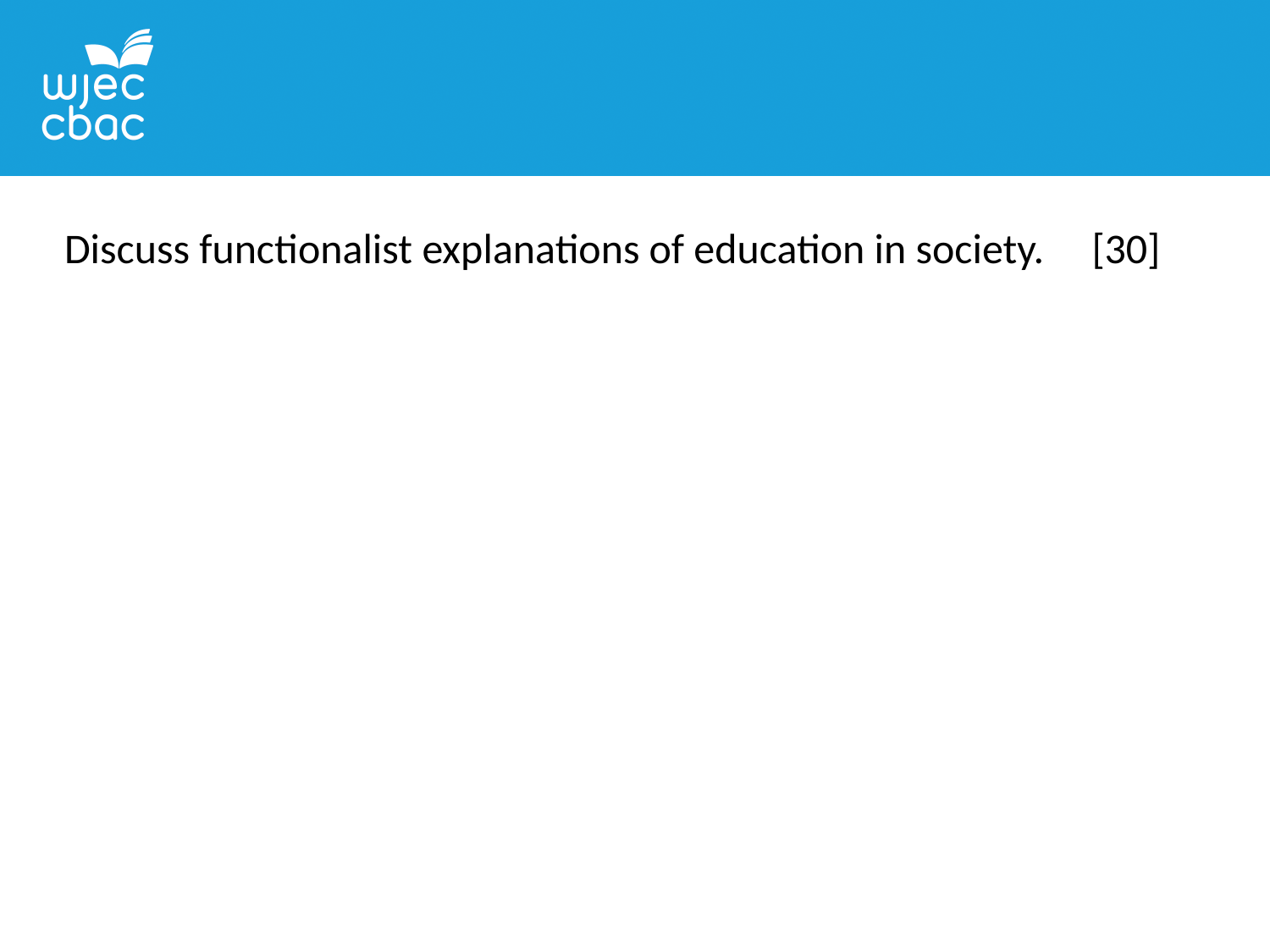

Discuss functionalist explanations of education in society.     [30]